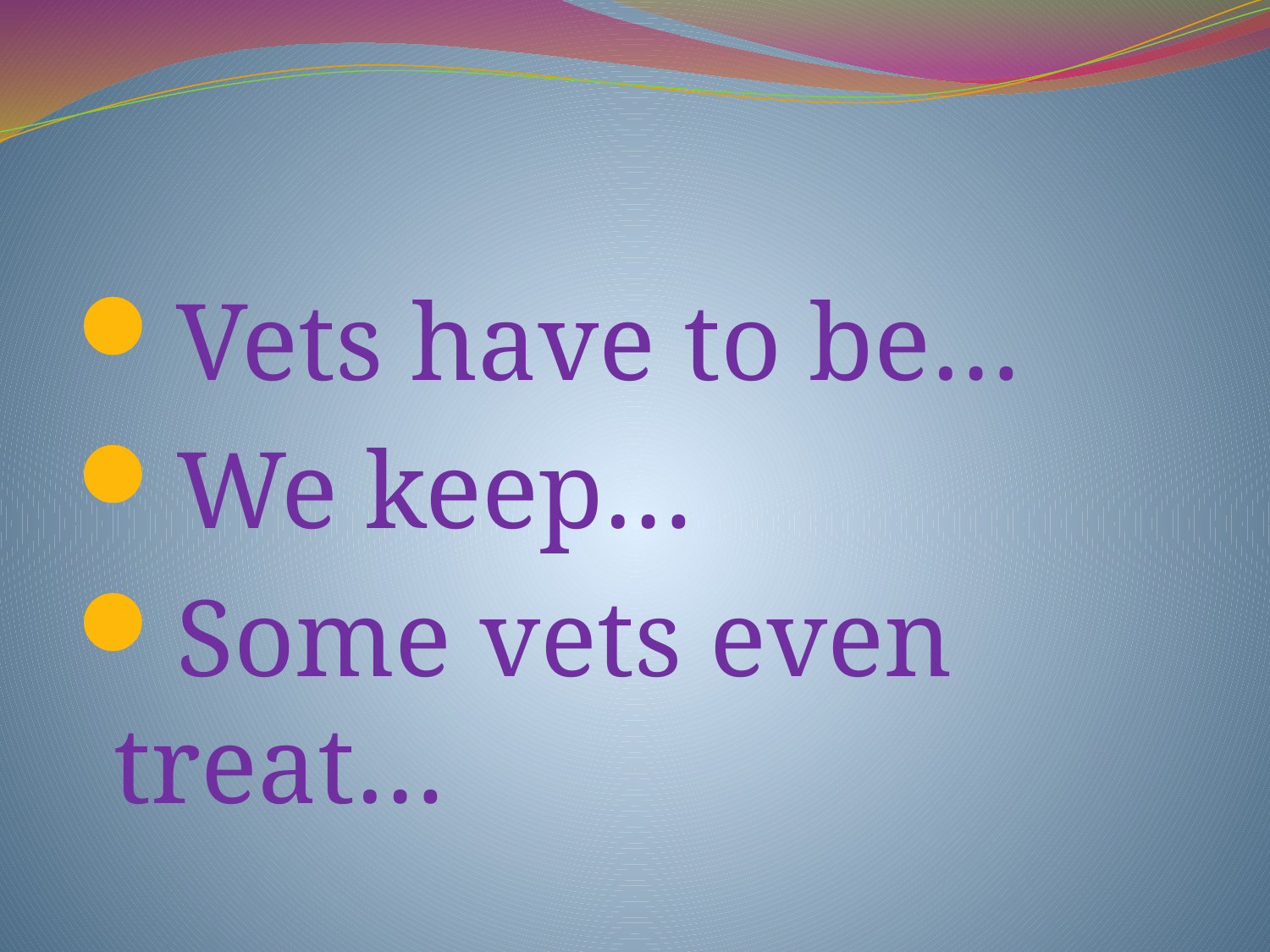

#
Vets have to be…
We keep…
Some vets even treat…